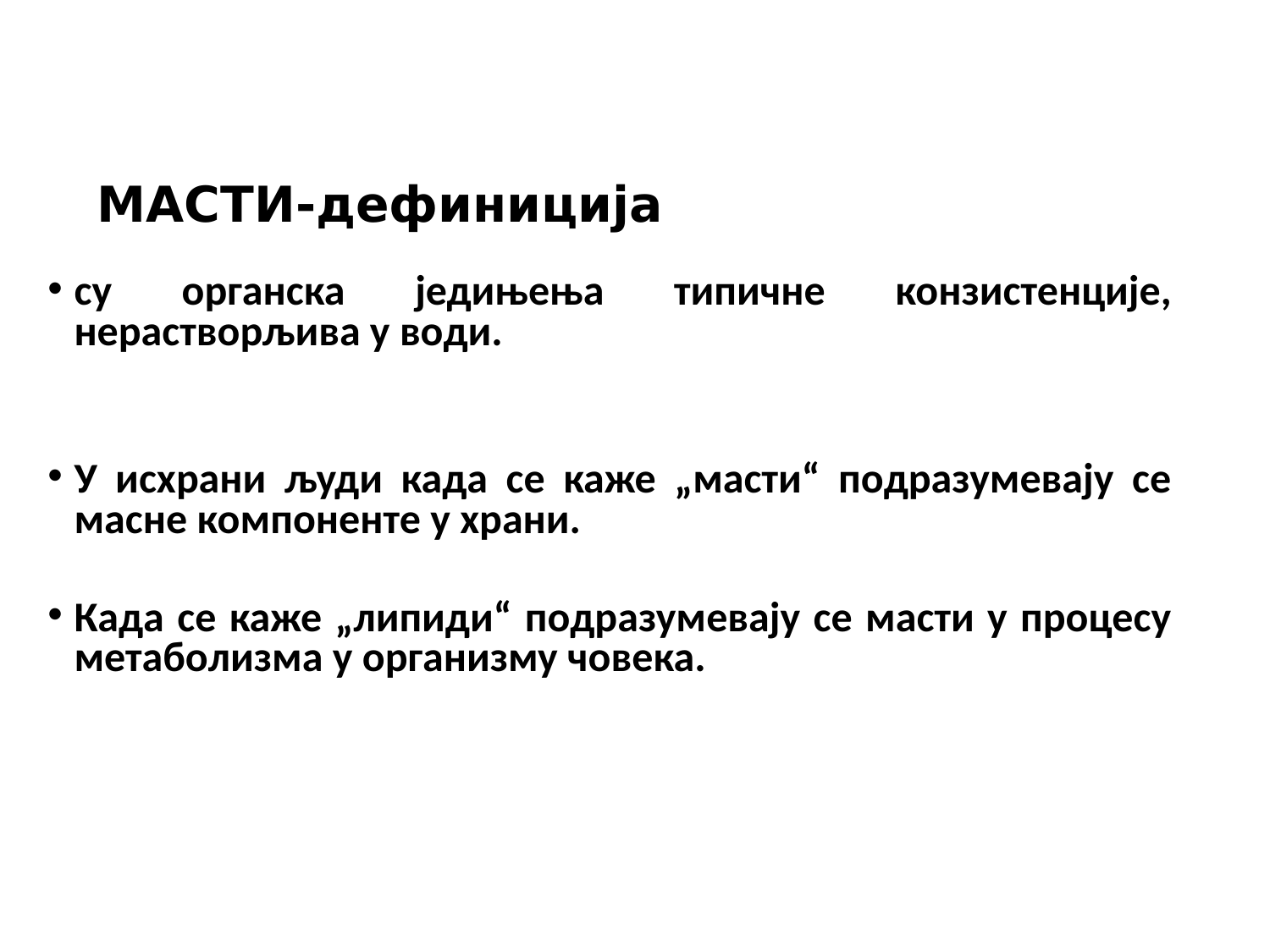

МАСТИ-дефиниција
су органска једињења типичне конзистенције, нерастворљива у води.

У исхрани људи када се каже „масти“ подразумевају се масне компоненте у храни.

Када се каже „липиди“ подразумевају се масти у процесу метаболизма у организму човека.